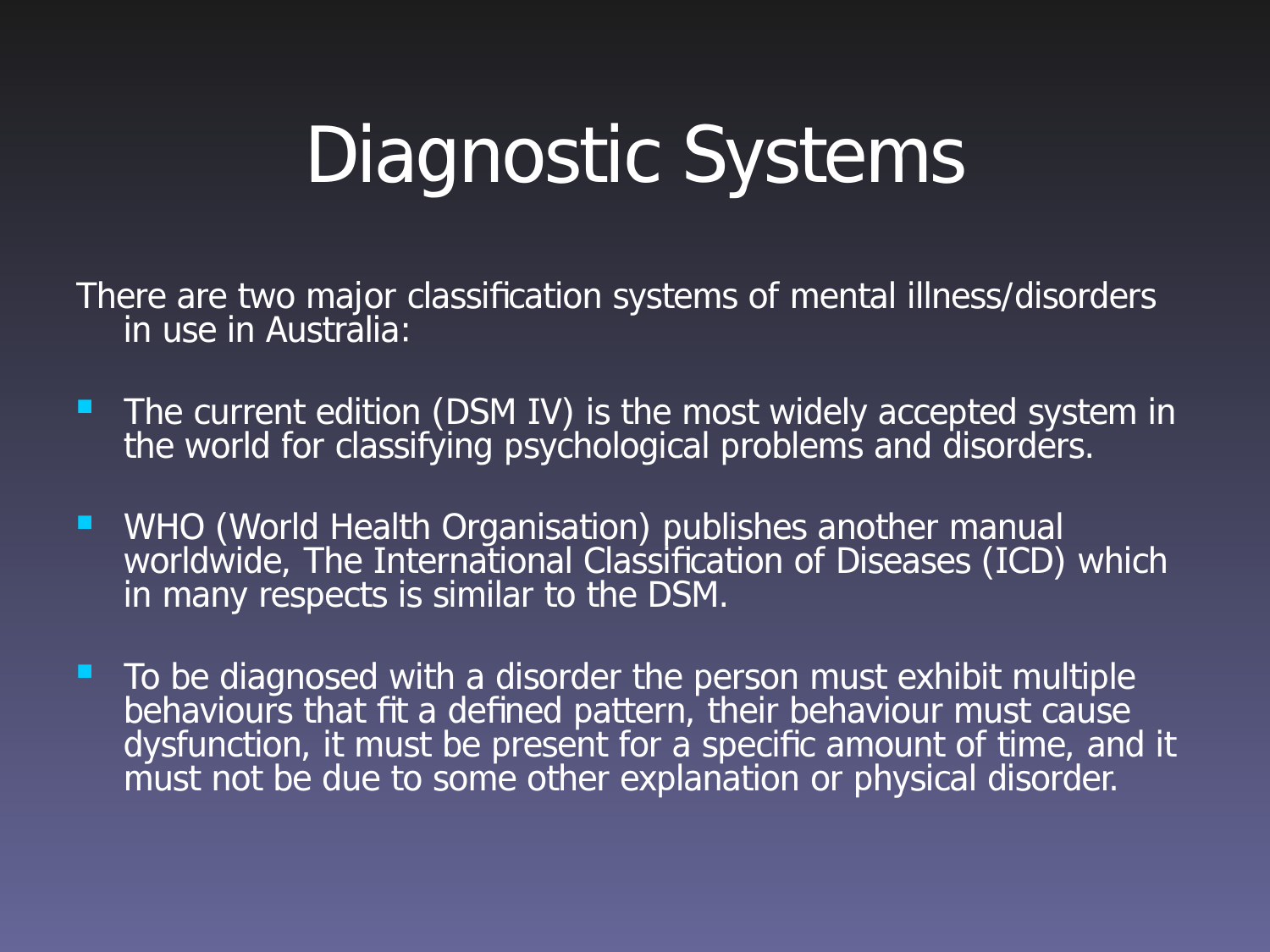

# Diagnostic Systems
There are two major classification systems of mental illness/disorders in use in Australia:

The current edition (DSM IV) is the most widely accepted system in the world for classifying psychological problems and disorders.

WHO (World Health Organisation) publishes another manual worldwide, The International Classification of Diseases (ICD) which in many respects is similar to the DSM.

To be diagnosed with a disorder the person must exhibit multiple behaviours that fit a defined pattern, their behaviour must cause dysfunction, it must be present for a specific amount of time, and it must not be due to some other explanation or physical disorder.